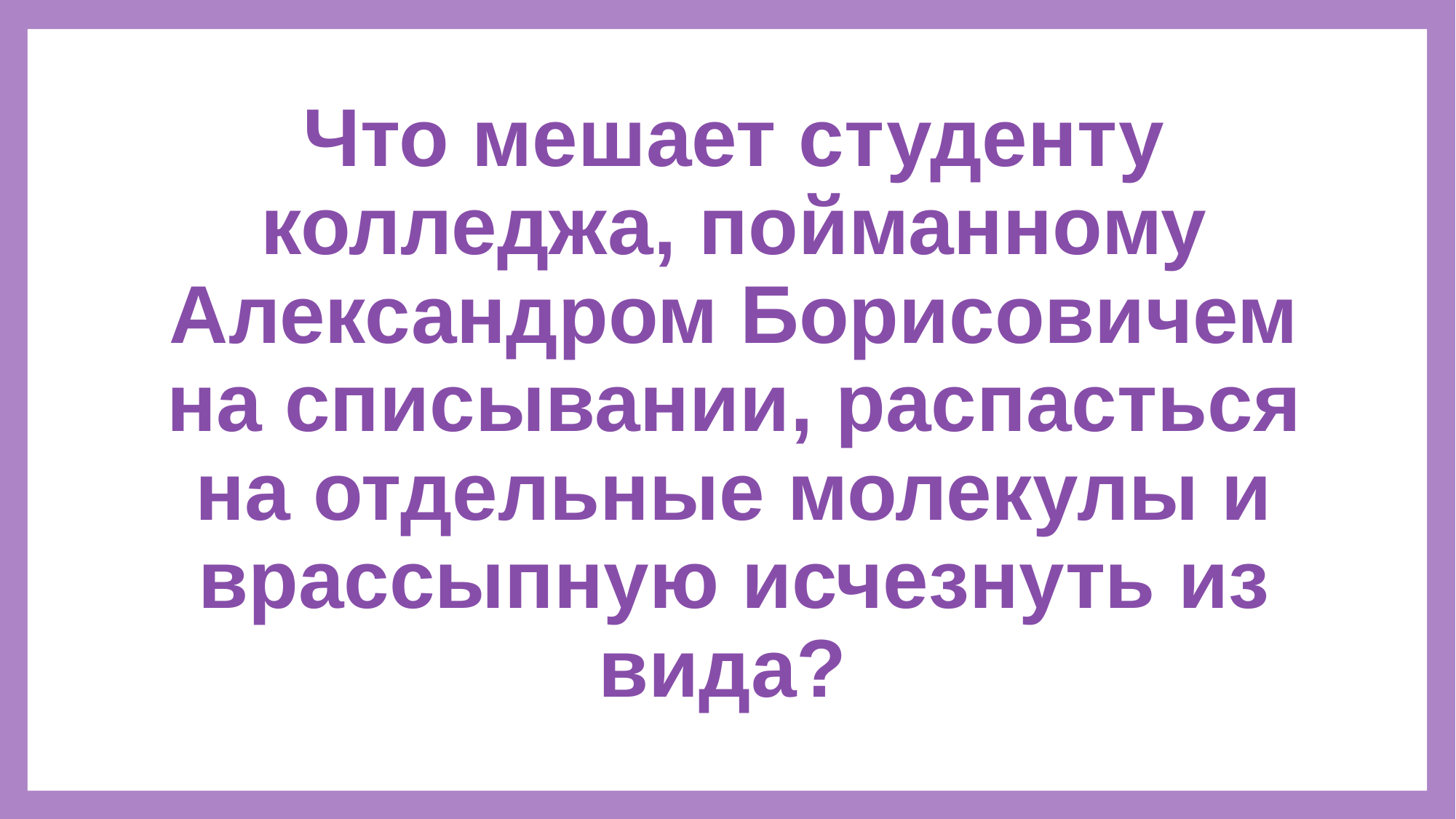

# Что мешает студенту колледжа, пойманному Александром Борисовичем на списывании, распасться на отдельные молекулы и врассыпную исчезнуть из вида?